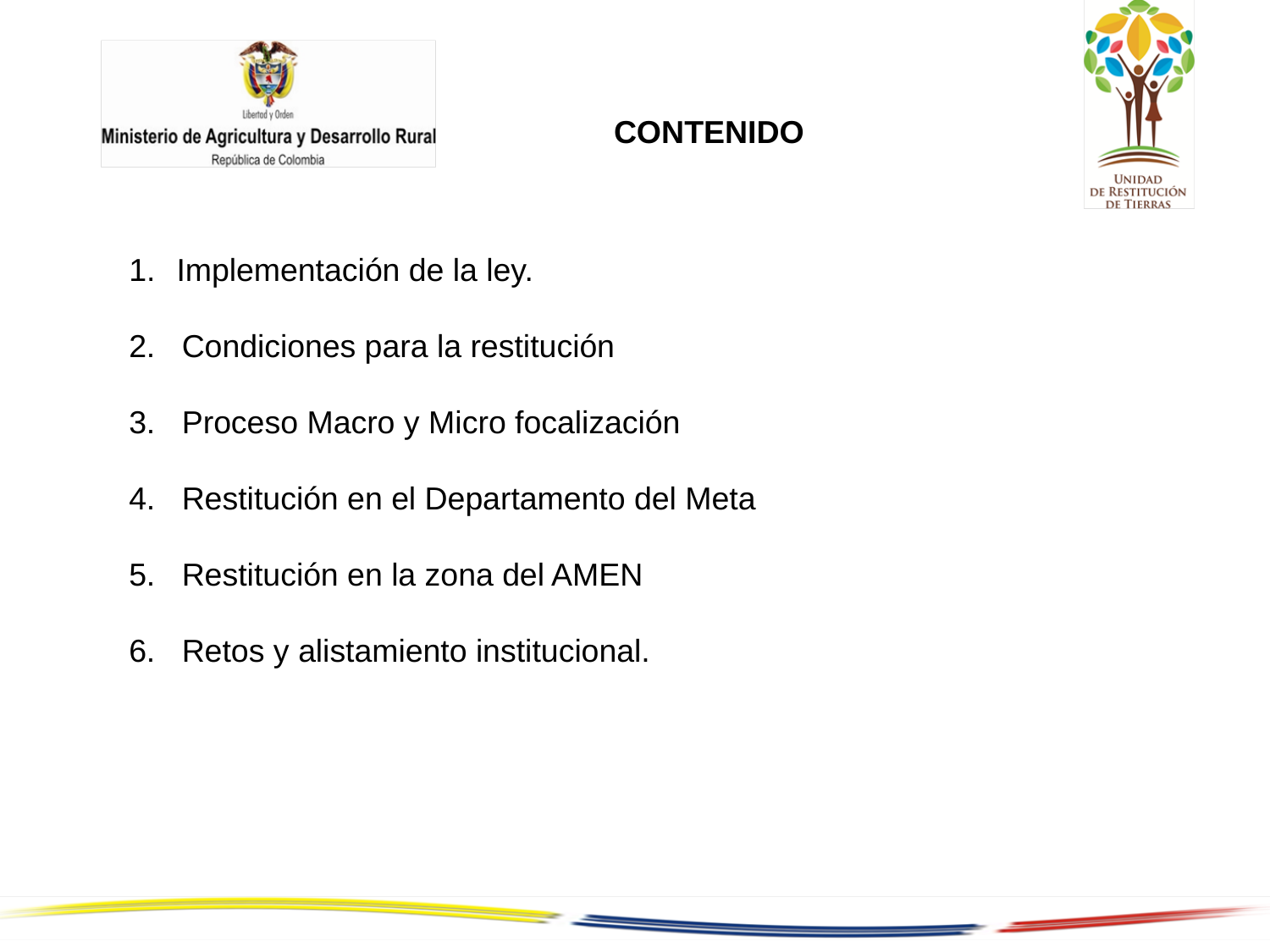

CONTENIDO
Implementación de la ley.

2.   Condiciones para la restitución

3.   Proceso Macro y Micro focalización

4.   Restitución en el Departamento del Meta

5.   Restitución en la zona del AMEN

6.   Retos y alistamiento institucional.